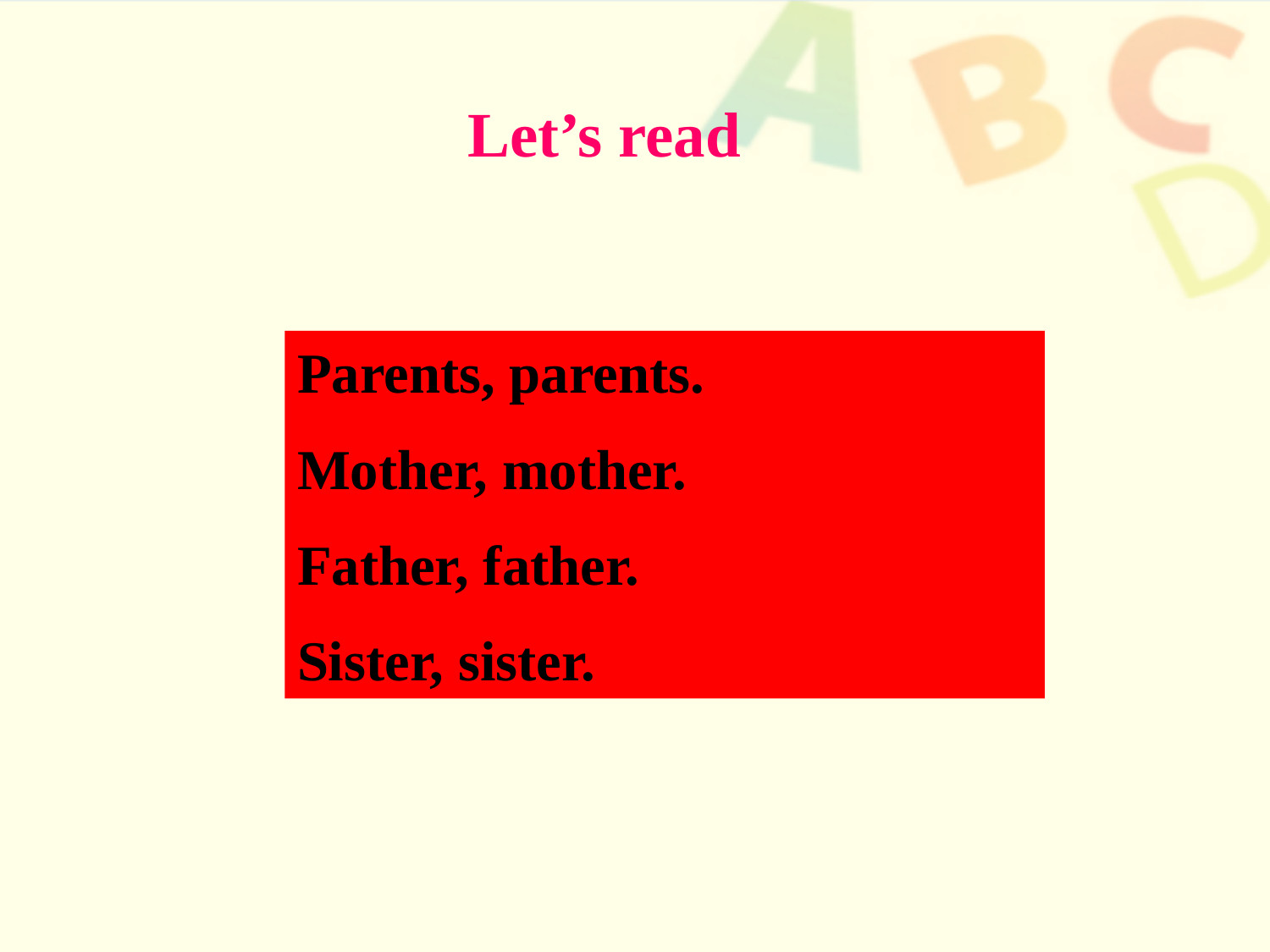

Let’s read
Parents, parents.
Mother, mother.
Father, father.
Sister, sister.